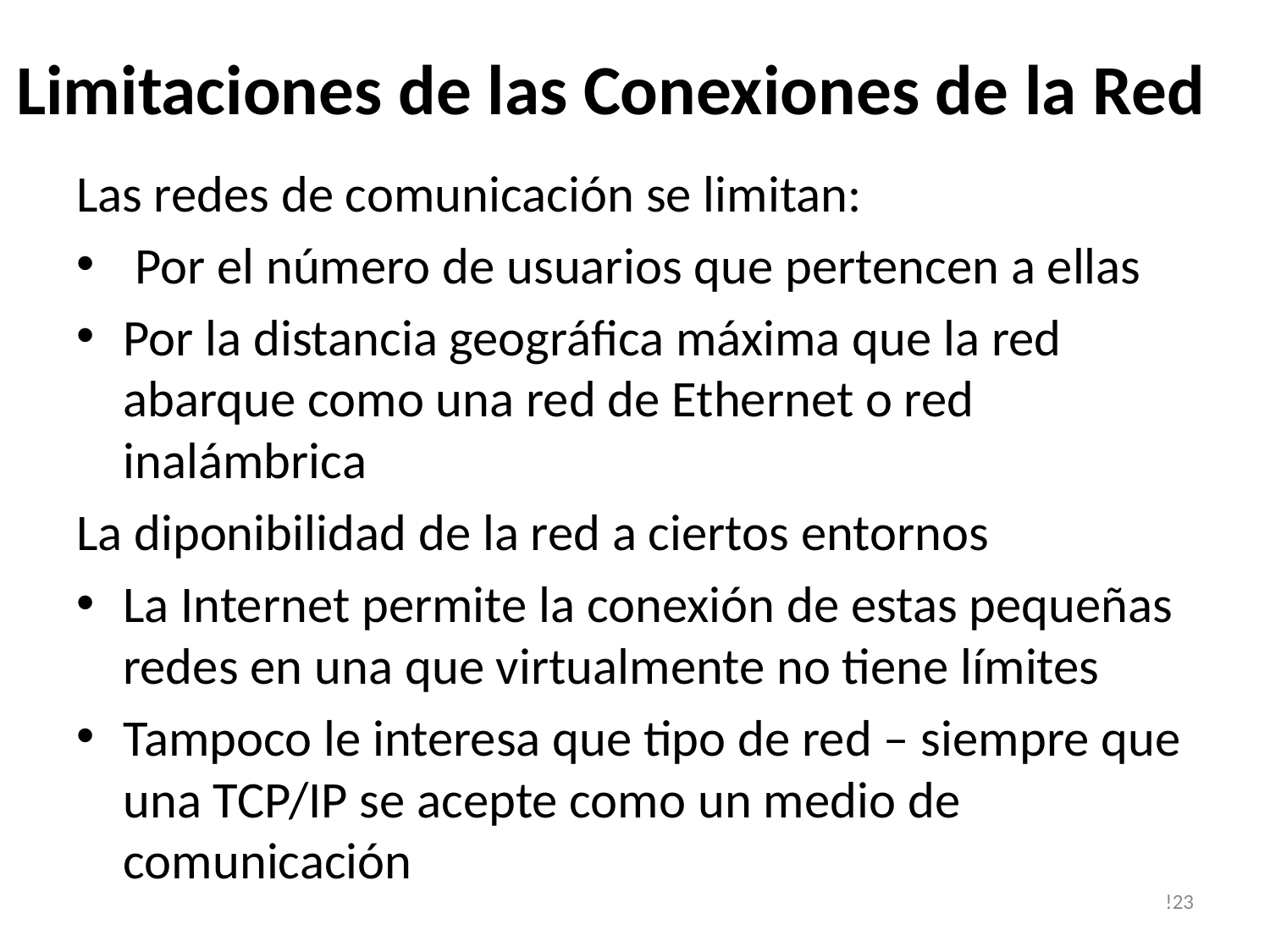

# Limitaciones de las Conexiones de la Red
Las redes de comunicación se limitan:
 Por el número de usuarios que pertencen a ellas
Por la distancia geográfica máxima que la red abarque como una red de Ethernet o red inalámbrica
La diponibilidad de la red a ciertos entornos
La Internet permite la conexión de estas pequeñas redes en una que virtualmente no tiene límites
Tampoco le interesa que tipo de red – siempre que una TCP/IP se acepte como un medio de comunicación
!23